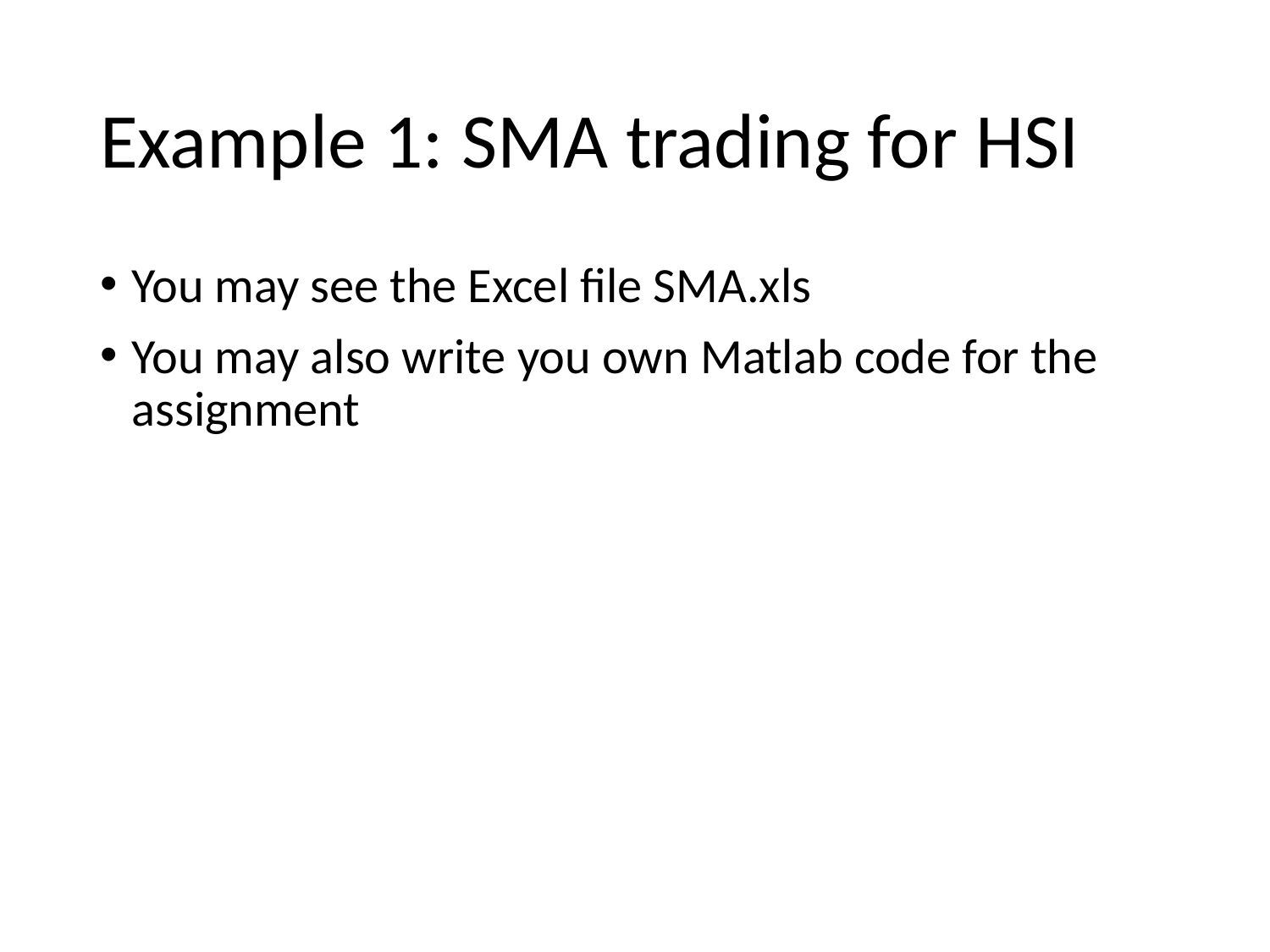

# Example 1: SMA trading for HSI
You may see the Excel file SMA.xls
You may also write you own Matlab code for the assignment